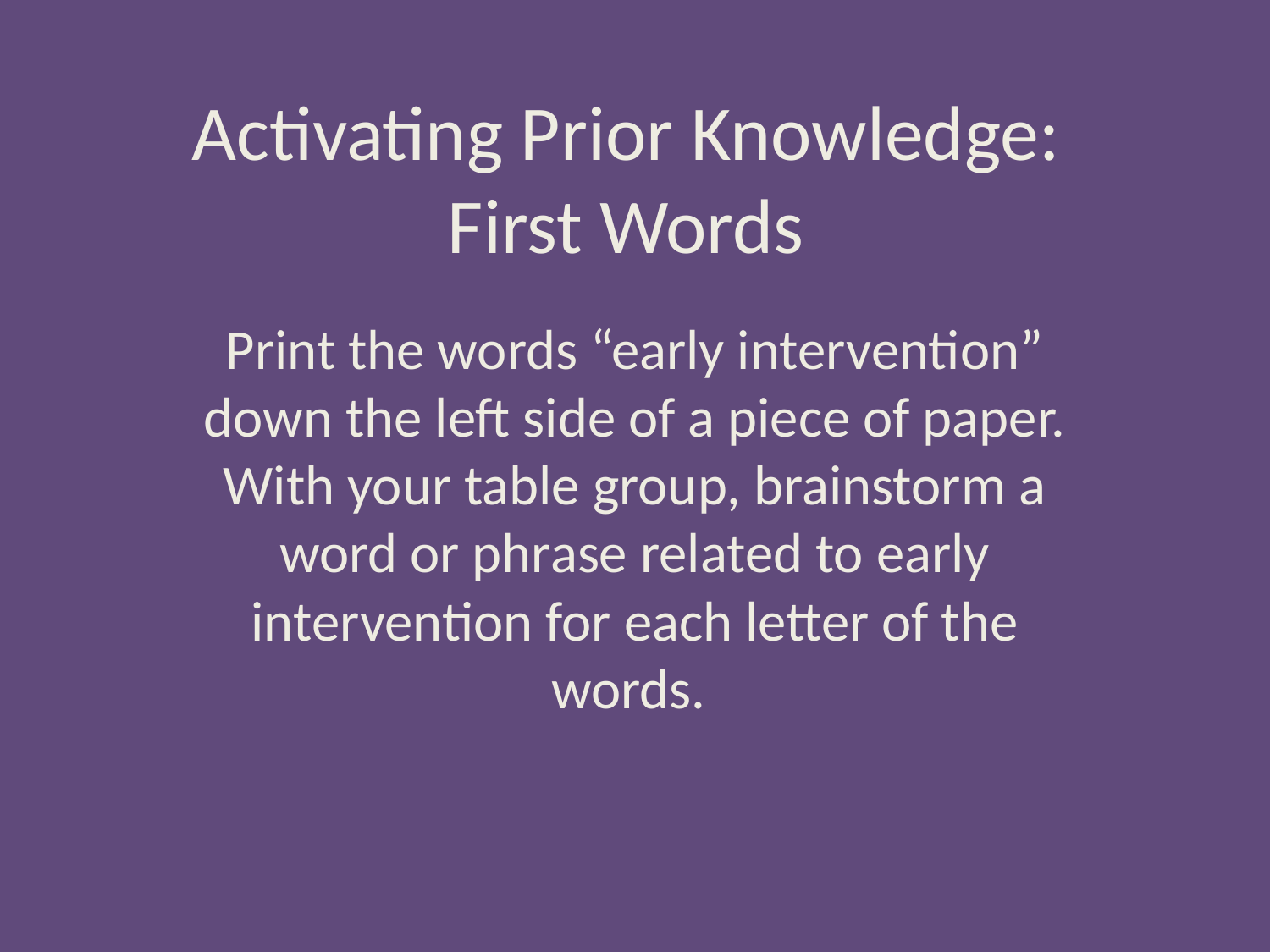

# Activating Prior Knowledge: First Words
Print the words “early intervention” down the left side of a piece of paper. With your table group, brainstorm a word or phrase related to early intervention for each letter of the words.